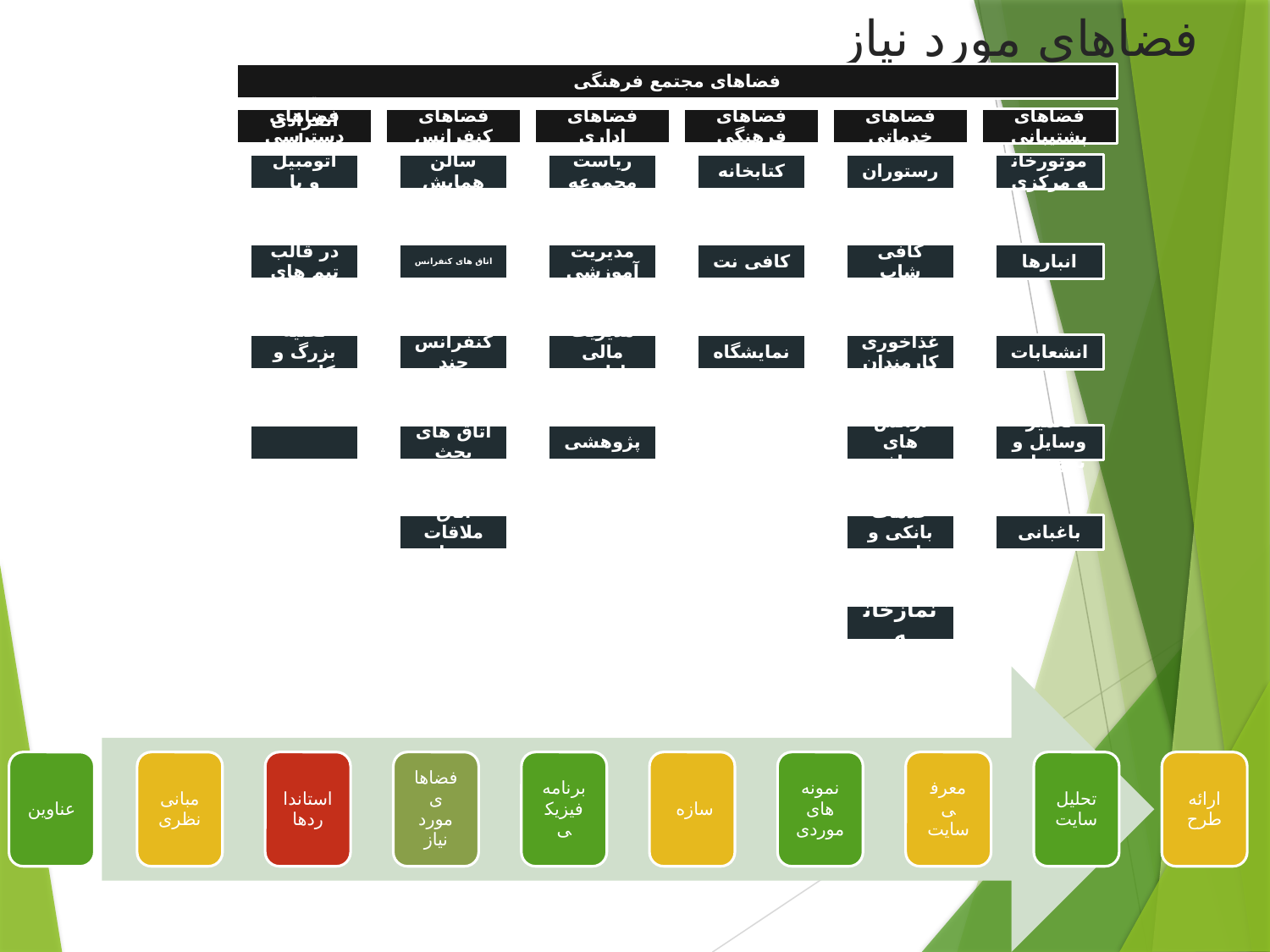

فضاهای مورد نیاز
فضاهای مجتمع فرهنگی
فضاهای کنفرانس
فضاهای اداری
فضاهای فرهنگی
فضاهای خدماتی
فضاهای پشتیبانی
سالن همایش
اتاق های کنفرانس چند منظوره
اتاق های بحث
ریاست مجموعه
مدیریت آموزشی
مدیریت مالی اداری
پژوهشی
کتابخانه
کافی نت
نمایشگاه
رستوران
کافی شاپ
غذاخوری کارمندان
دفتر آزانس های مسافرتی
خدمات بانکی و ارزی
موتورخانه مرکزی
انبارها
تعمیر وسایل و تجهیزات
باغبانی
انشعابات
نمازخانه
اتاق های کنفرانس
عناوین
مبانی نظری
استانداردها
فضاهای مورد نیاز
برنامه فیزیکی
سازه
معرفی سایت
تحلیل سایت
ارائه طرح
نمونه های موردی